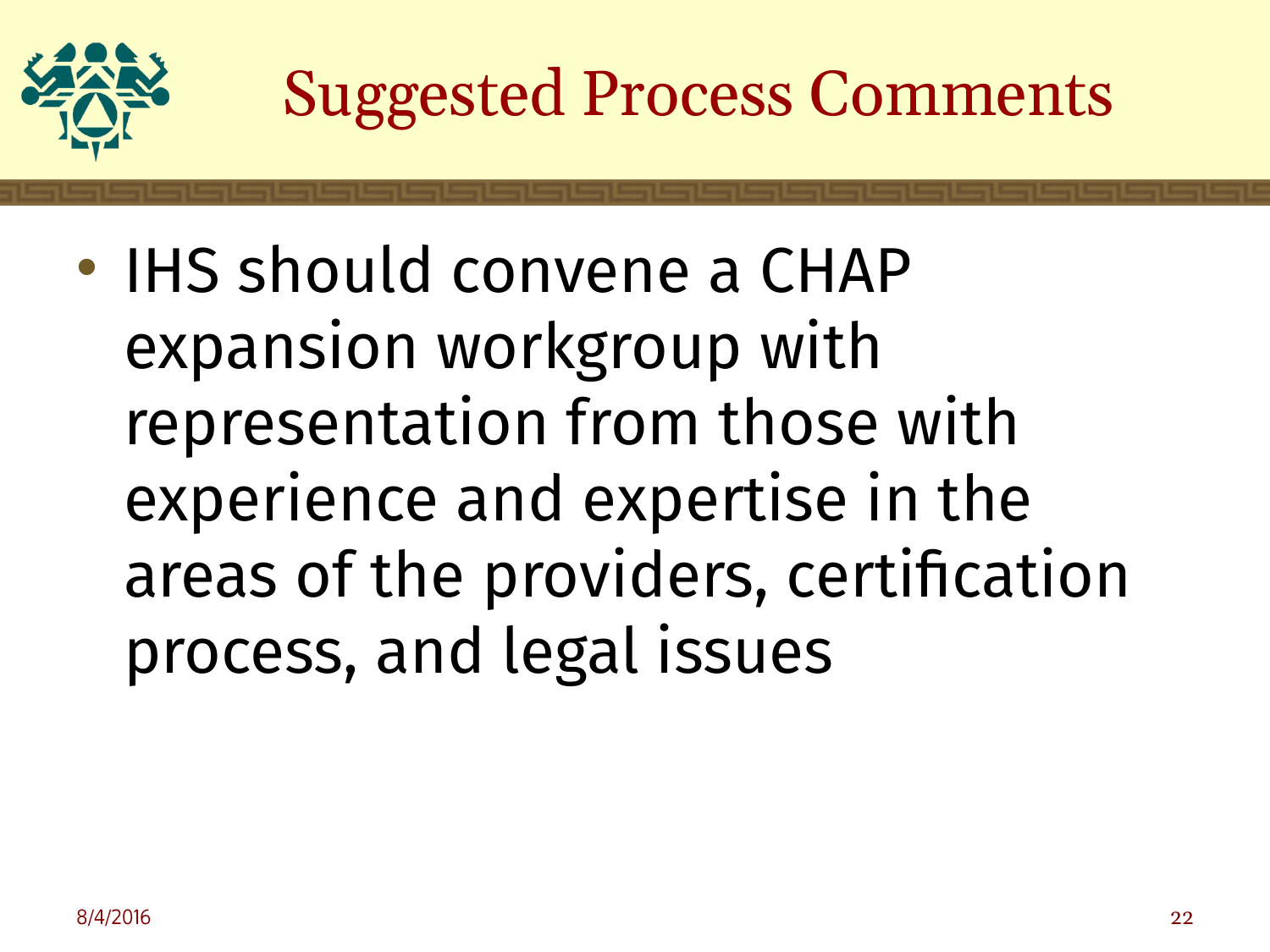

# Suggested Process Comments
IHS should convene a CHAP expansion workgroup with representation from those with experience and expertise in the areas of the providers, certification process, and legal issues

8/4/2016
22